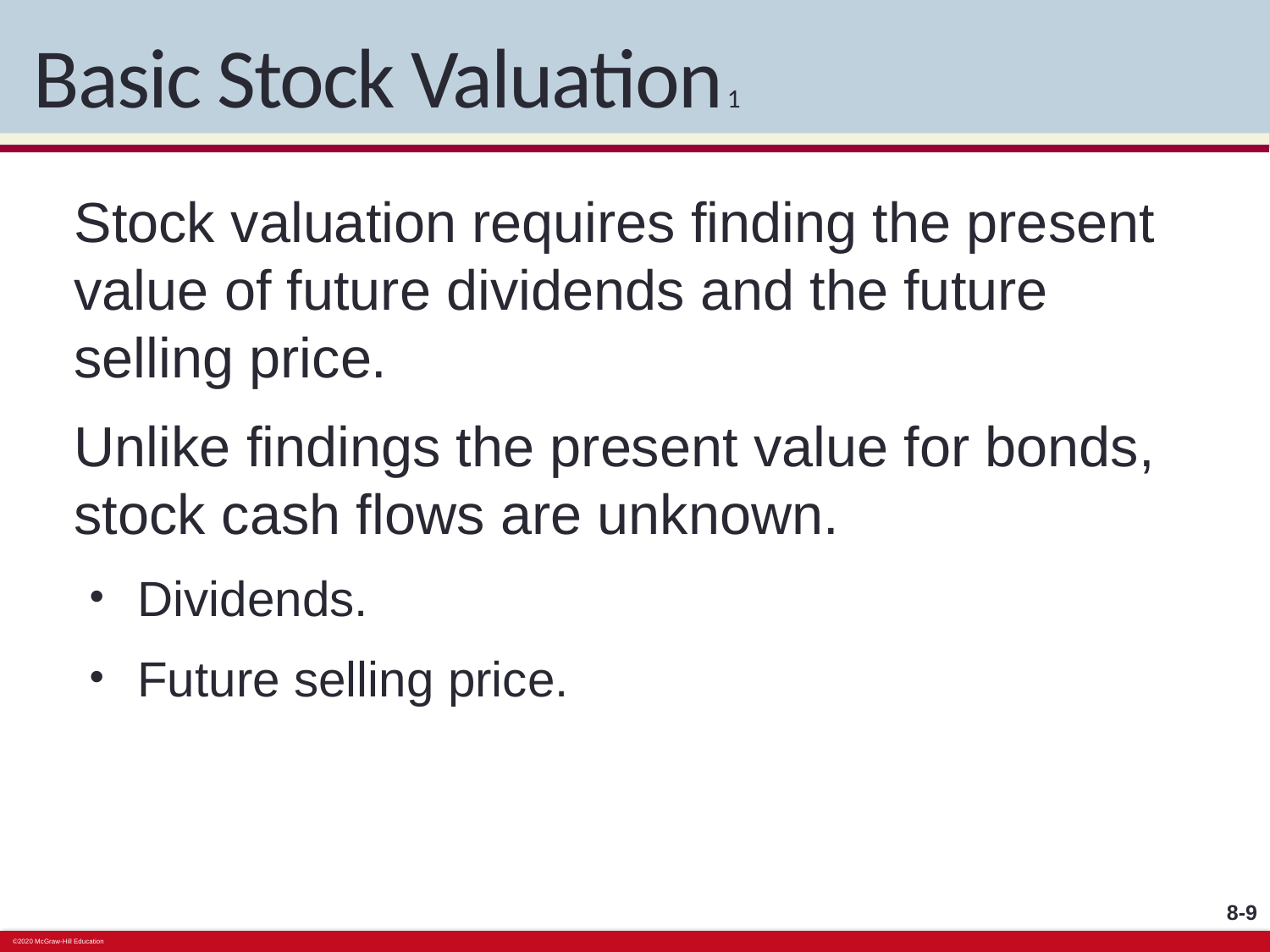

# Basic Stock Valuation 1
Stock valuation requires finding the present value of future dividends and the future selling price.
Unlike findings the present value for bonds, stock cash flows are unknown.
Dividends.
Future selling price.